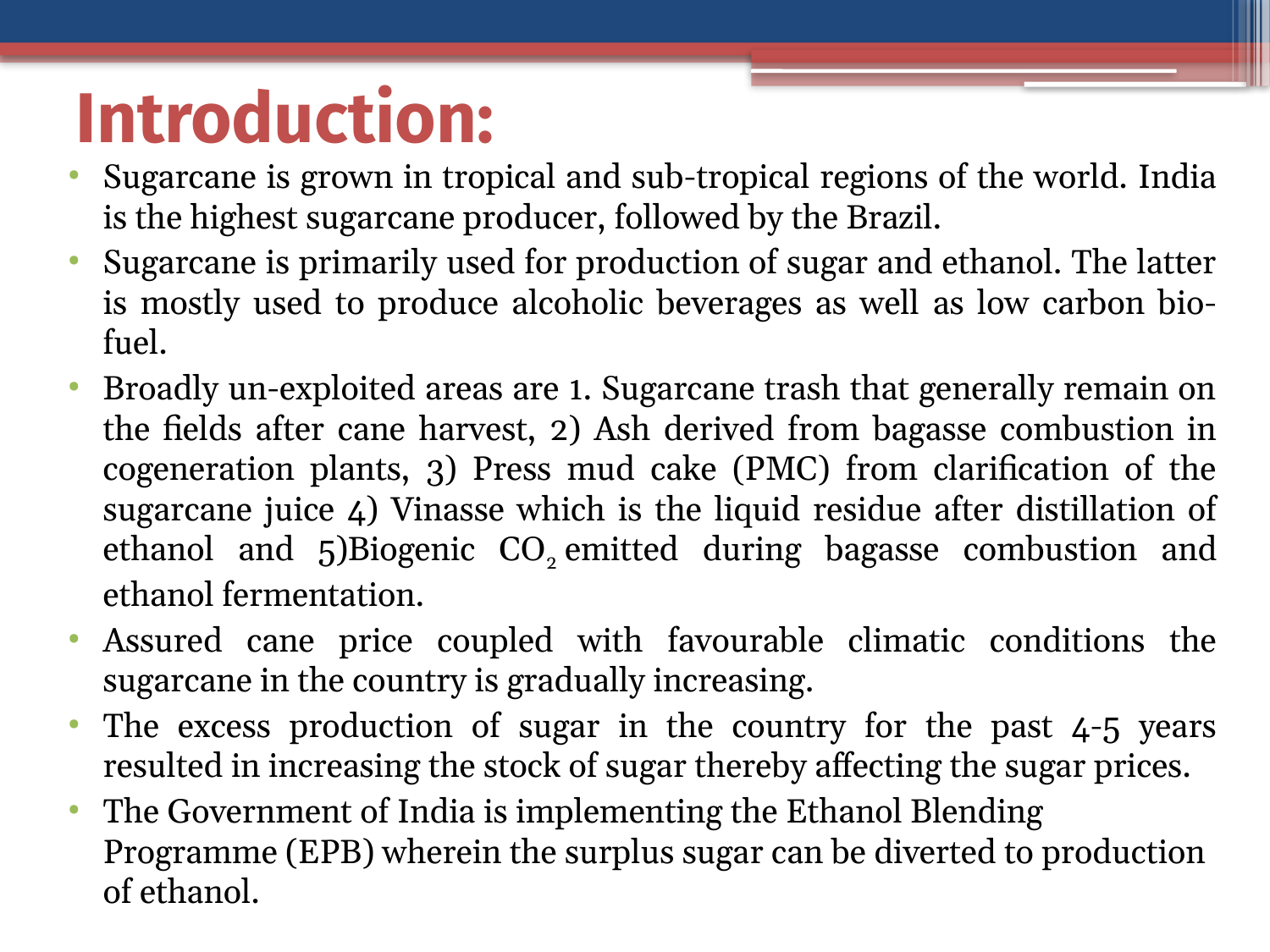

# Introduction:
Sugarcane is grown in tropical and sub-tropical regions of the world. India is the highest sugarcane producer, followed by the Brazil.
Sugarcane is primarily used for production of sugar and ethanol. The latter is mostly used to produce alcoholic beverages as well as low carbon bio-fuel.
Broadly un-exploited areas are 1. Sugarcane trash that generally remain on the fields after cane harvest, 2) Ash derived from bagasse combustion in cogeneration plants, 3) Press mud cake (PMC) from clarification of the sugarcane juice 4) Vinasse which is the liquid residue after distillation of ethanol and 5)Biogenic CO2 emitted during bagasse combustion and ethanol fermentation.
Assured cane price coupled with favourable climatic conditions the sugarcane in the country is gradually increasing.
The excess production of sugar in the country for the past 4-5 years resulted in increasing the stock of sugar thereby affecting the sugar prices.
The Government of India is implementing the Ethanol Blending Programme (EPB) wherein the surplus sugar can be diverted to production of ethanol.